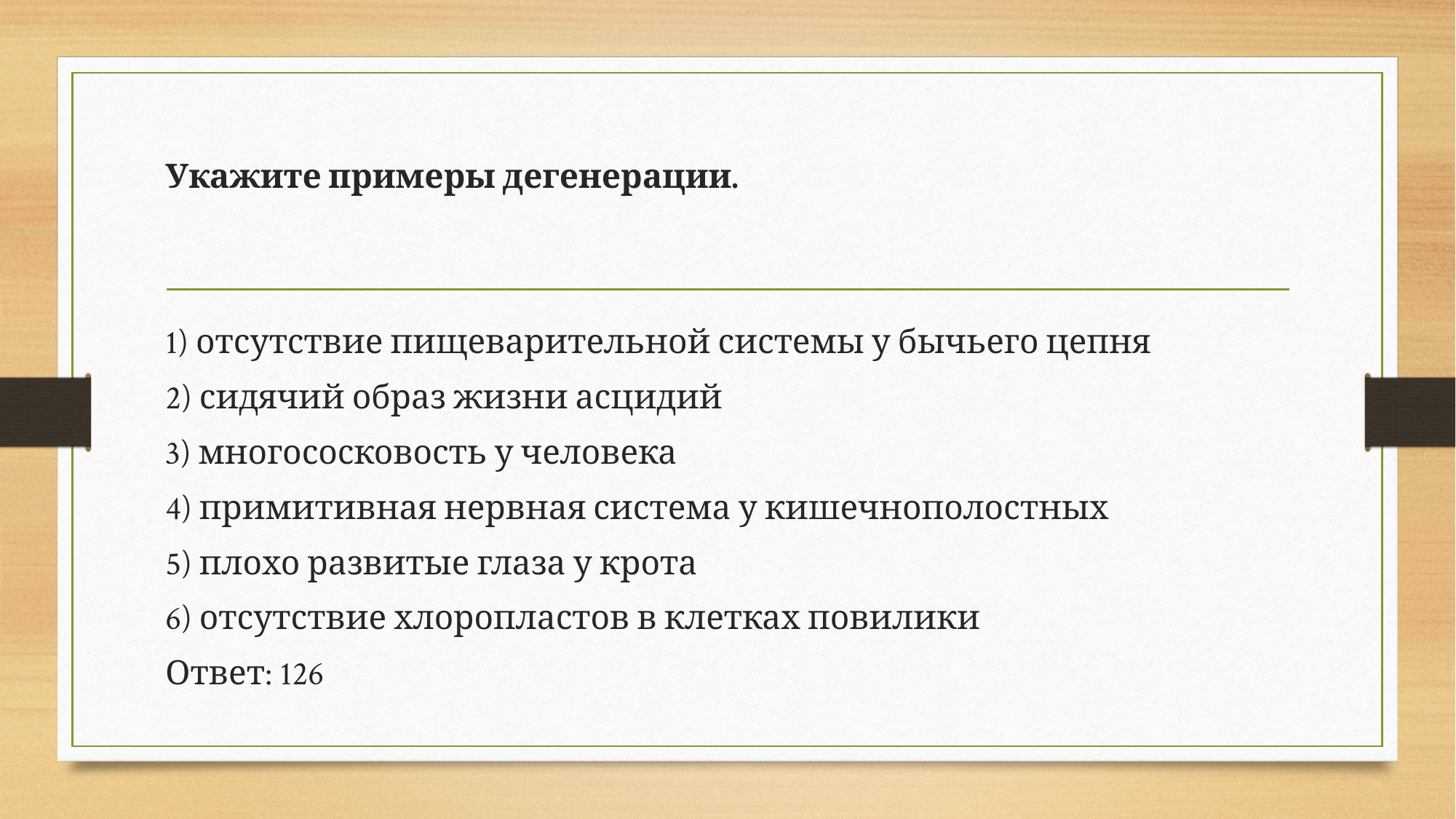

#
Укажите примеры дегенерации.

1) отсутствие пищеварительной системы у бычьего цепня
2) сидячий образ жизни асцидий
3) многососковость у человека
4) примитивная нервная система у кишечнополостных
5) плохо развитые глаза у крота
6) отсутствие хлоропластов в клетках повилики
Ответ: 126